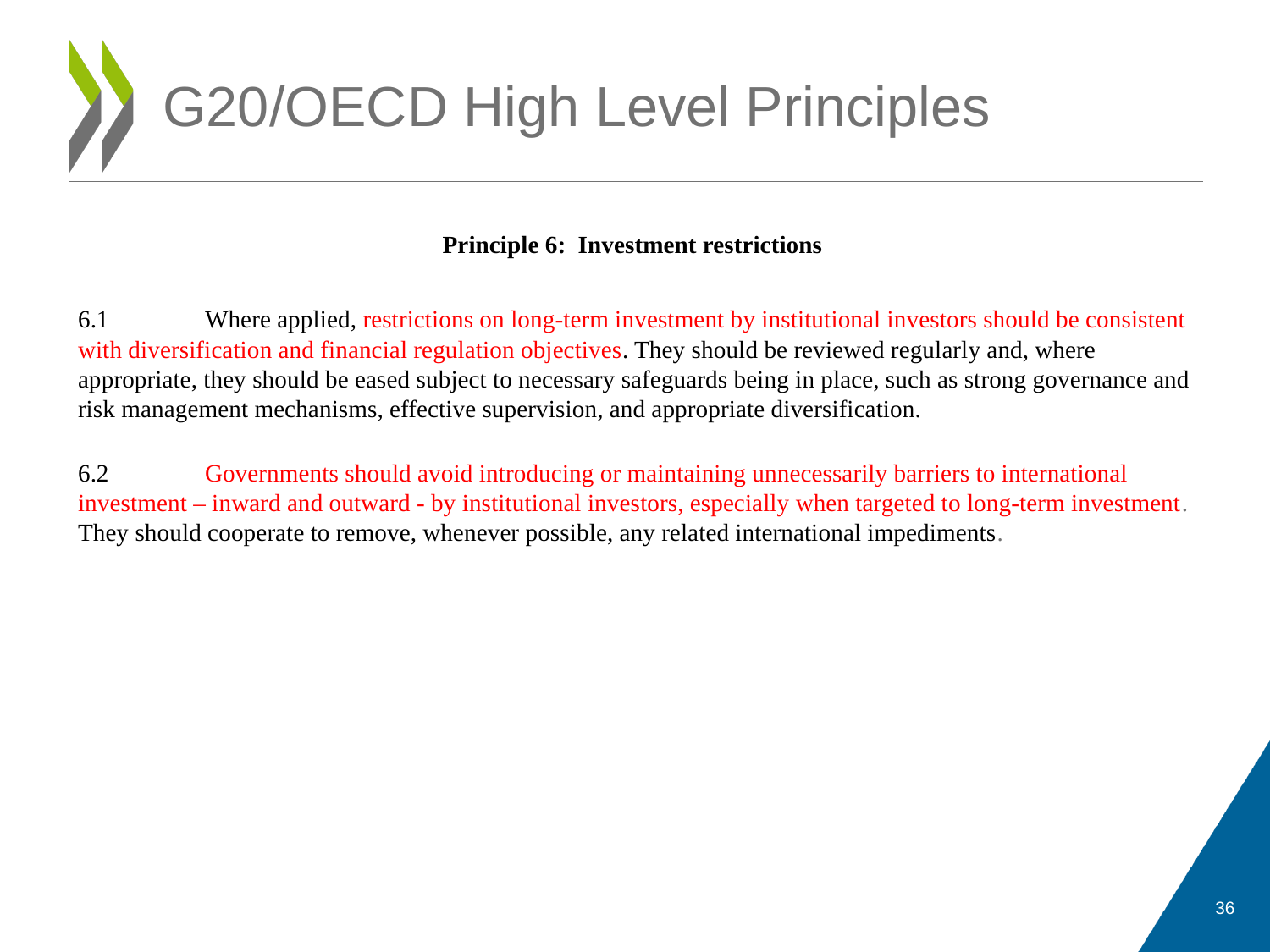

# G20/OECD High Level Principles
Principle 6:  Investment restrictions
6.1	Where applied, restrictions on long-term investment by institutional investors should be consistent with diversification and financial regulation objectives. They should be reviewed regularly and, where appropriate, they should be eased subject to necessary safeguards being in place, such as strong governance and risk management mechanisms, effective supervision, and appropriate diversification.
6.2 	Governments should avoid introducing or maintaining unnecessarily barriers to international investment – inward and outward - by institutional investors, especially when targeted to long-term investment. They should cooperate to remove, whenever possible, any related international impediments.
36